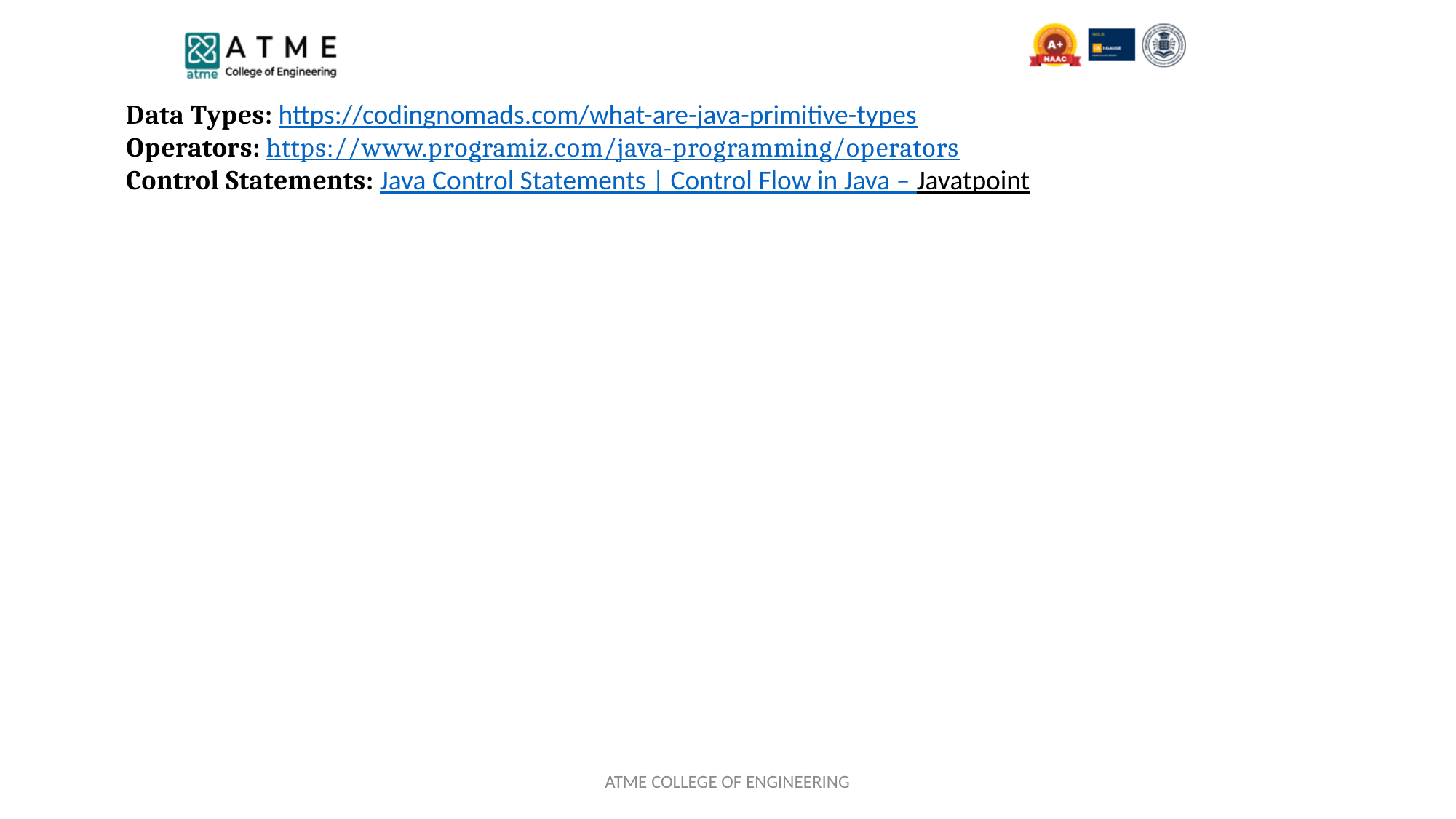

Data Types: https://codingnomads.com/what-are-java-primitive-types
Operators: https://www.programiz.com/java-programming/operators
Control Statements: Java Control Statements | Control Flow in Java – Javatpoint

ATME COLLEGE OF ENGINEERING